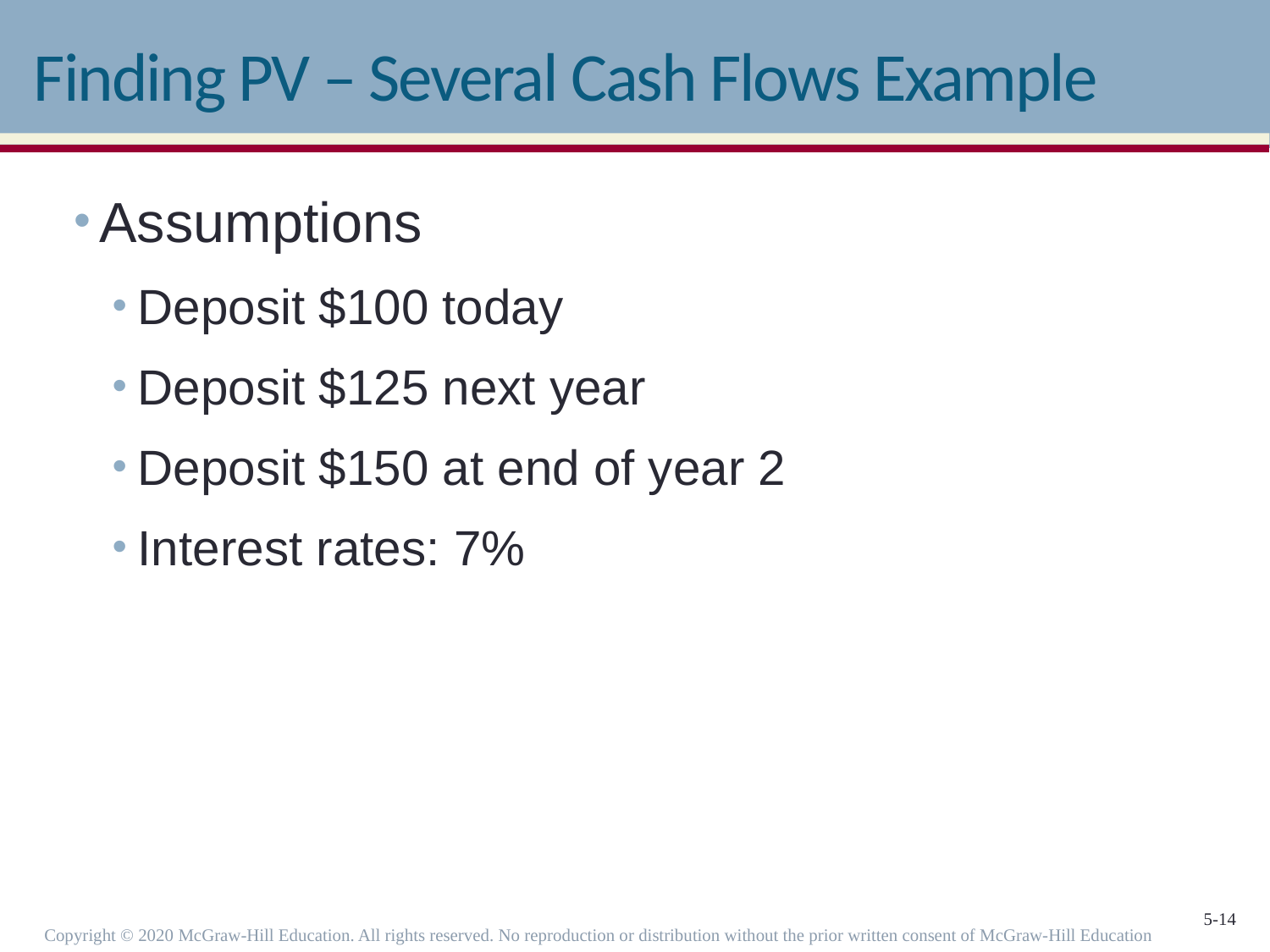

# Finding PV – Several Cash Flows Example
Assumptions
Deposit $100 today
Deposit $125 next year
Deposit $150 at end of year 2
Interest rates: 7%
Copyright © 2020 McGraw-Hill Education. All rights reserved. No reproduction or distribution without the prior written consent of McGraw-Hill Education